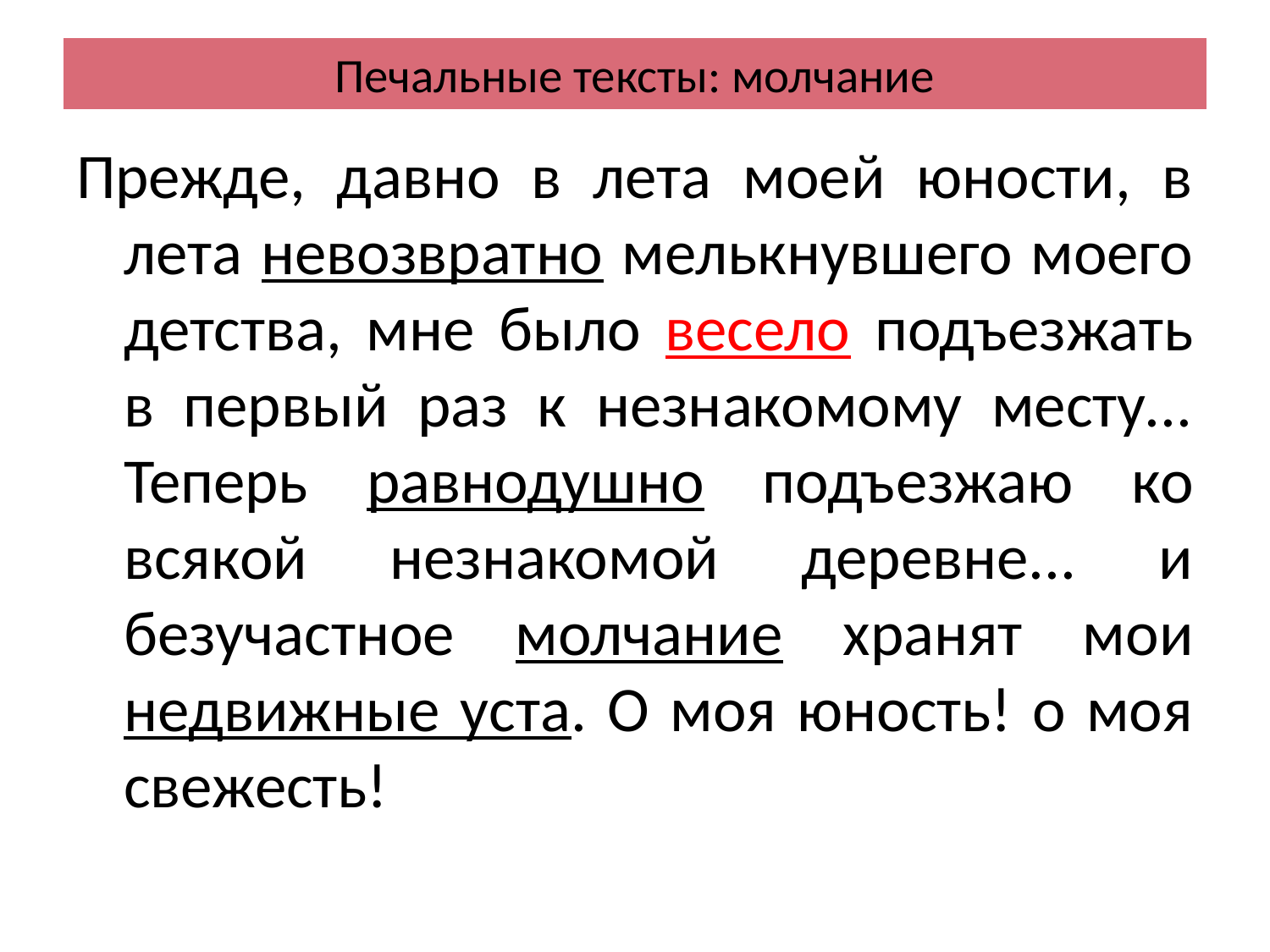

# Печальные тексты: молчание
Прежде, давно в лета моей юности, в лета невозвратно мелькнувшего моего детства, мне было весело подъезжать в первый раз к незнакомому месту... Теперь равнодушно подъезжаю ко всякой незнакомой деревне... и безучастное молчание хранят мои недвижные уста. О моя юность! о моя свежесть!